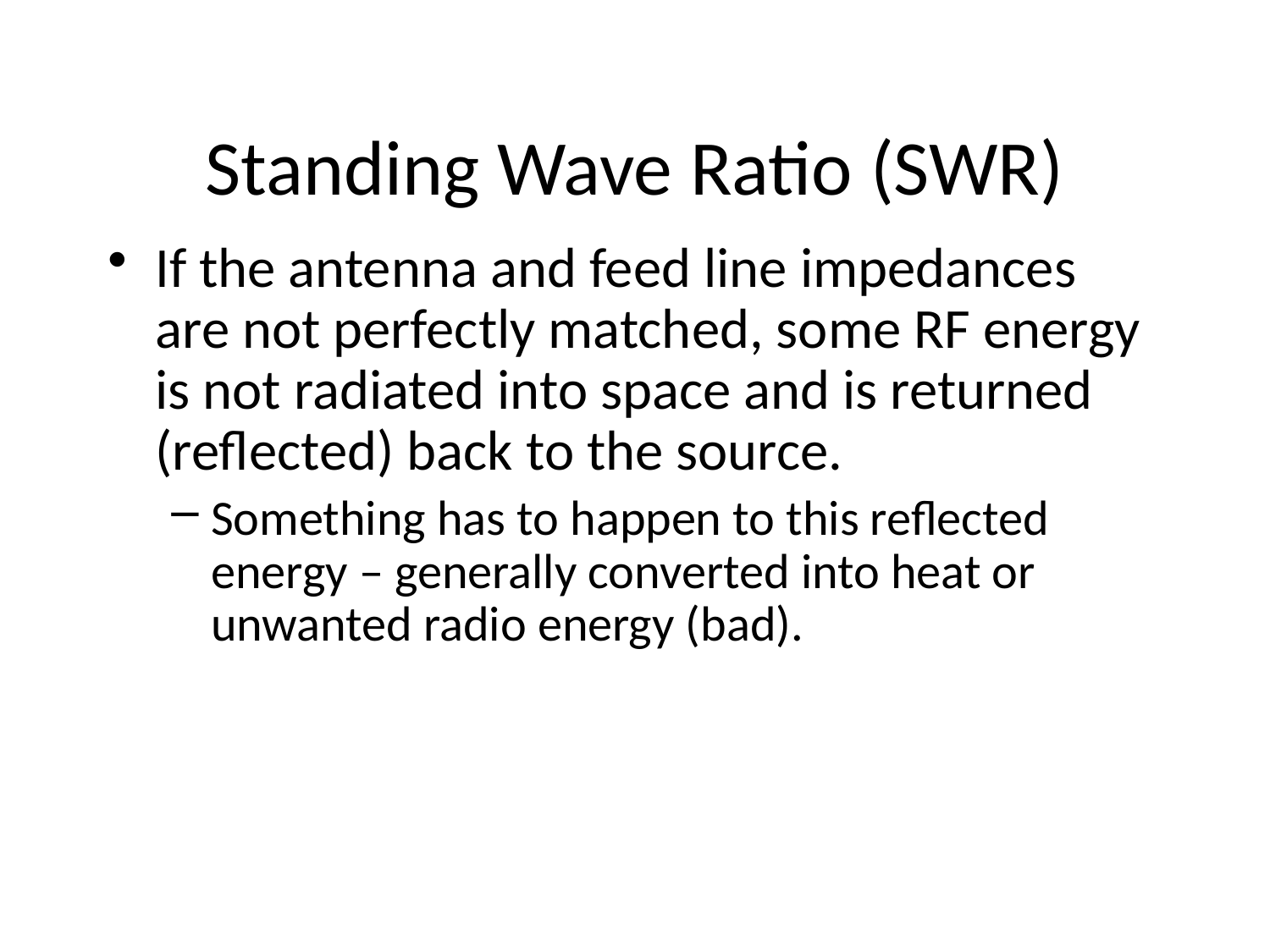

Standing Wave Ratio (SWR)
If the antenna and feed line impedances are not perfectly matched, some RF energy is not radiated into space and is returned (reflected) back to the source.
Something has to happen to this reflected energy – generally converted into heat or unwanted radio energy (bad).